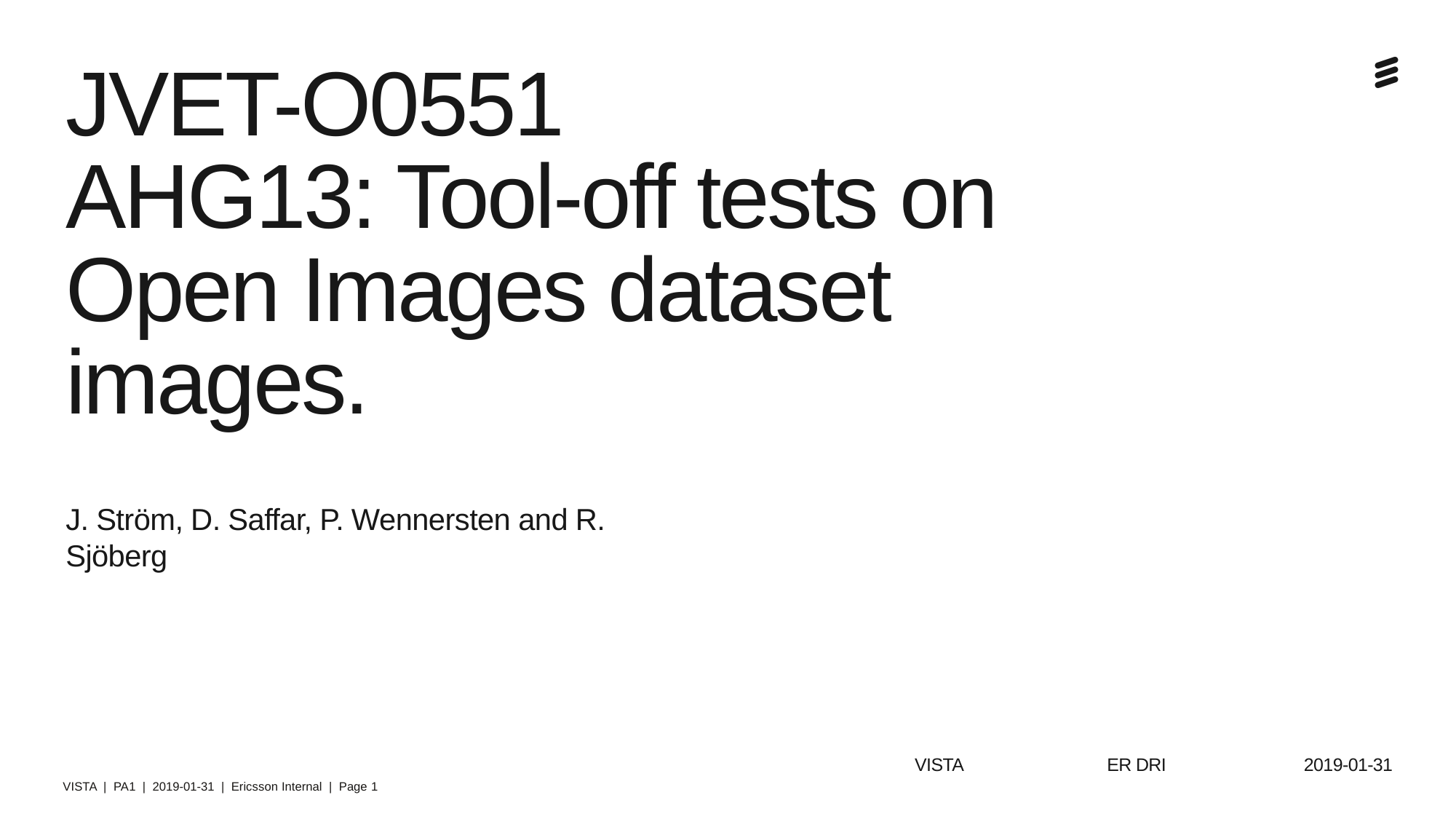

# JVET-O0551 AHG13: Tool-off tests on Open Images dataset images.
J. Ström, D. Saffar, P. Wennersten and R. Sjöberg
ER DRI
2019-01-31
VISTA